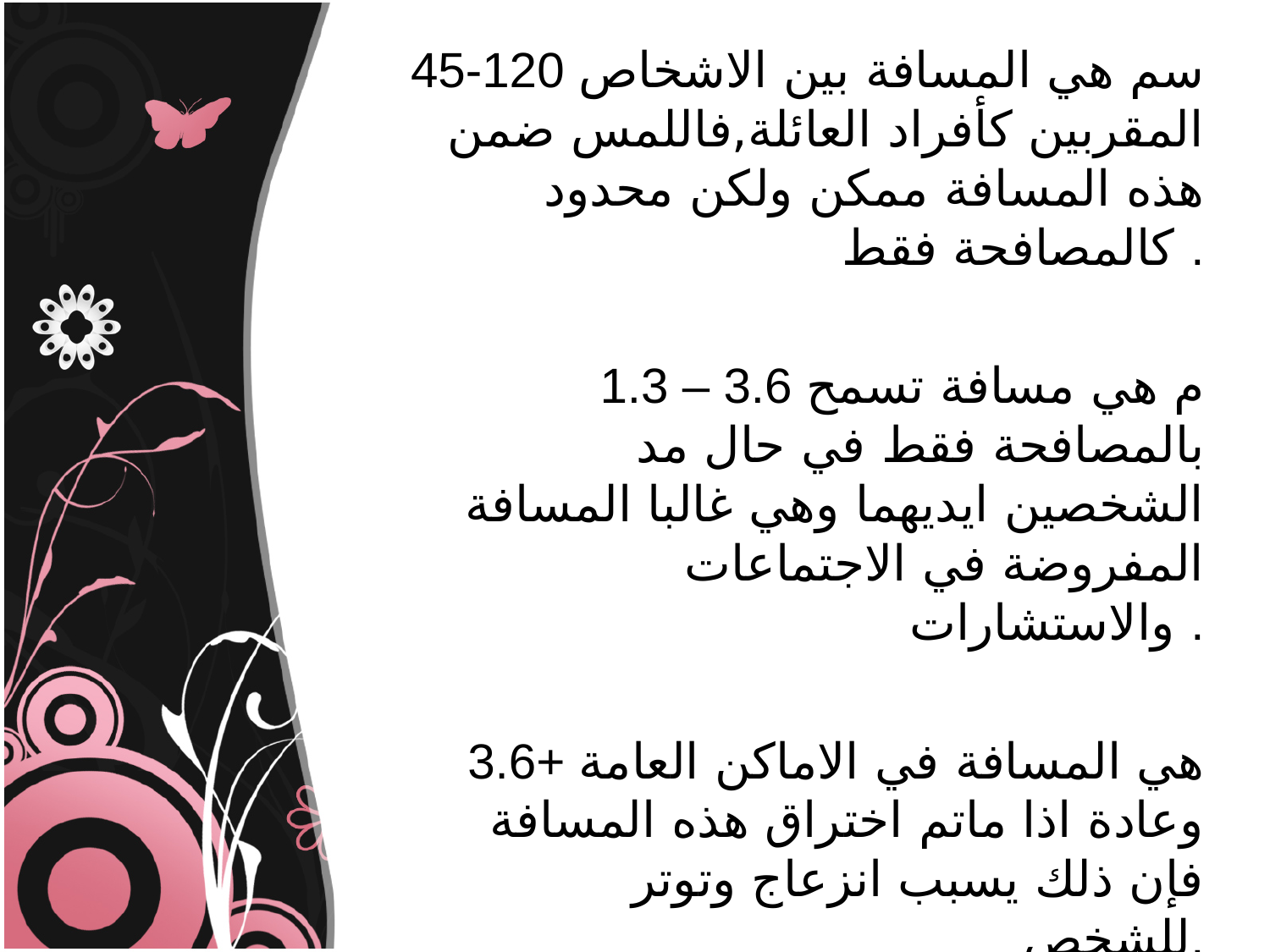

45-120 سم هي المسافة بين الاشخاص المقربين كأفراد العائلة,فاللمس ضمن هذه المسافة ممكن ولكن محدود كالمصافحة فقط .

1.3 – 3.6 م هي مسافة تسمح بالمصافحة فقط في حال مد الشخصين ايديهما وهي غالبا المسافة المفروضة في الاجتماعات والاستشارات .

3.6+ هي المسافة في الاماكن العامة وعادة اذا ماتم اختراق هذه المسافة فإن ذلك يسبب انزعاج وتوتر للشخص.